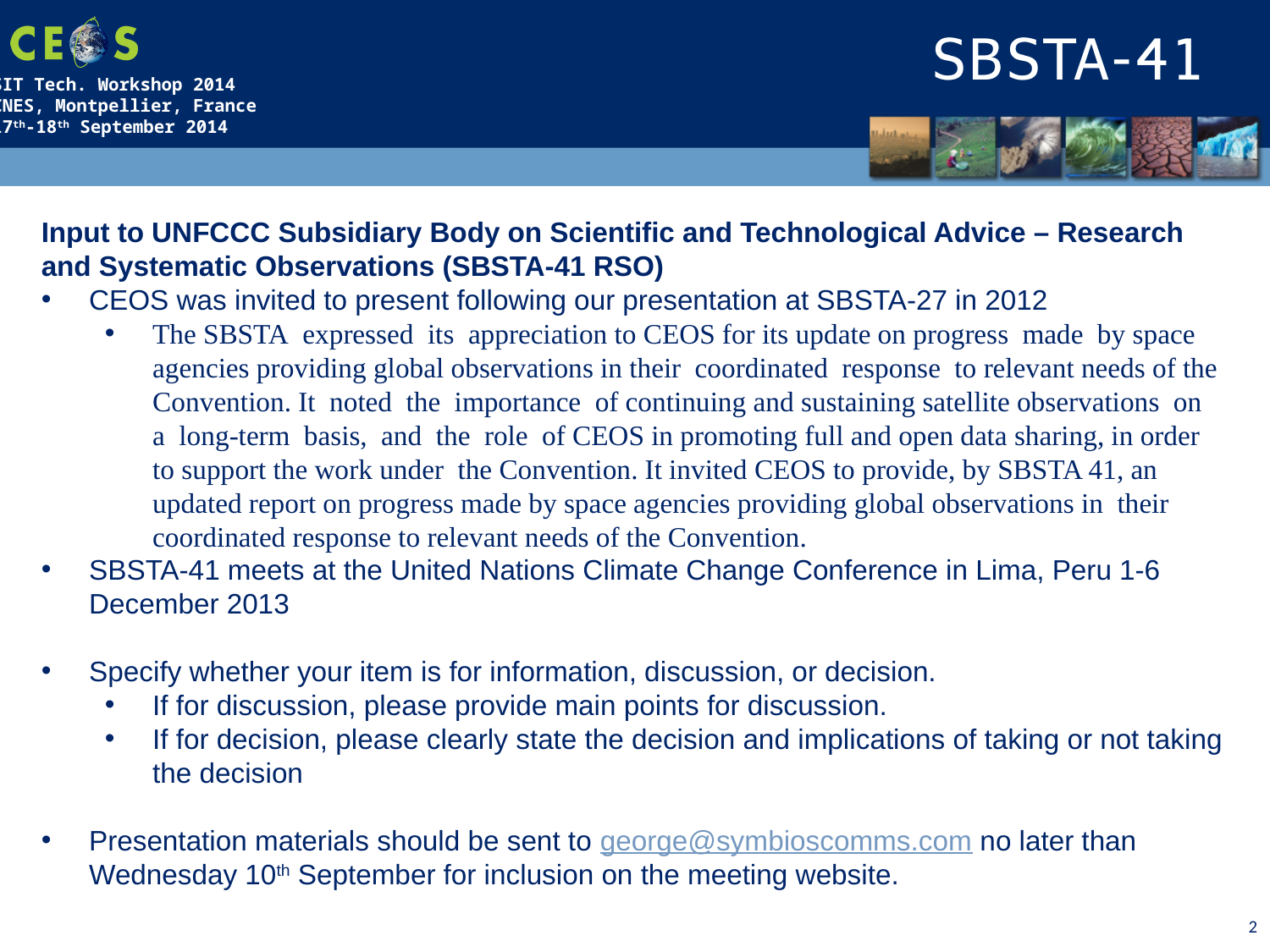

SBSTA-41
Input to UNFCCC Subsidiary Body on Scientific and Technological Advice – Research and Systematic Observations (SBSTA-41 RSO)
CEOS was invited to present following our presentation at SBSTA-27 in 2012
The SBSTA  expressed  its  appreciation to CEOS for its update on progress  made  by space agencies providing global observations in their  coordinated  response  to relevant needs of the Convention. It  noted  the  importance  of continuing and sustaining satellite observations  on  a  long-term  basis,  and  the  role  of CEOS in promoting full and open data sharing, in order to support the work under  the Convention. It invited CEOS to provide, by SBSTA 41, an updated report on progress made by space agencies providing global observations in  their  coordinated response to relevant needs of the Convention.
SBSTA-41 meets at the United Nations Climate Change Conference in Lima, Peru 1-6 December 2013

Specify whether your item is for information, discussion, or decision.
If for discussion, please provide main points for discussion.
If for decision, please clearly state the decision and implications of taking or not taking the decision

Presentation materials should be sent to george@symbioscomms.com no later than Wednesday 10th September for inclusion on the meeting website.
2